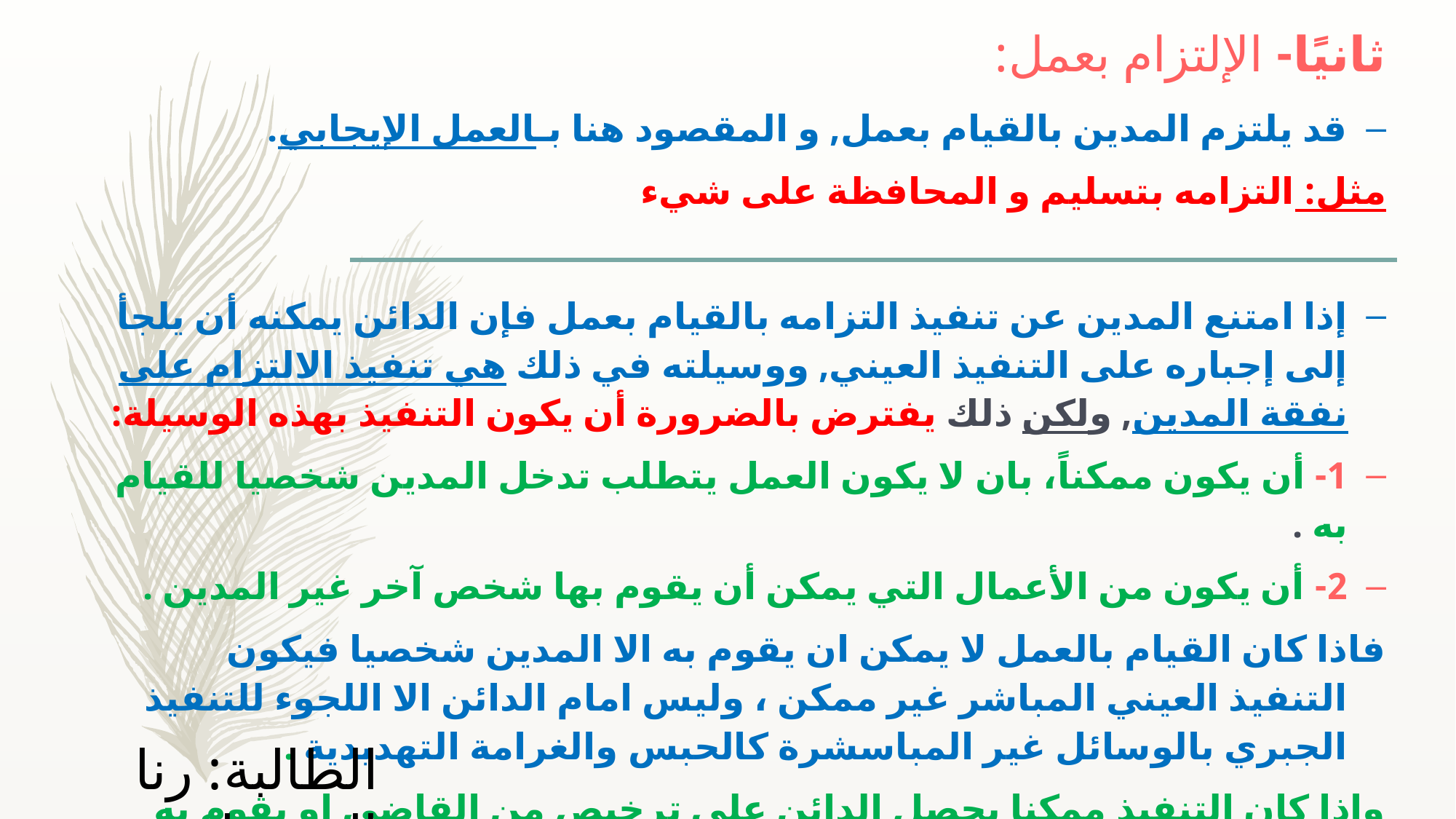

# ثانيًا- الإلتزام بعمل:
قد يلتزم المدين بالقيام بعمل, و المقصود هنا بـالعمل الإيجابي.
مثل: التزامه بتسليم و المحافظة على شيء

إذا امتنع المدين عن تنفيذ التزامه بالقيام بعمل فإن الدائن يمكنه أن يلجأ إلى إجباره على التنفيذ العيني, ووسيلته في ذلك هي تنفيذ الالتزام على نفقة المدين, ولكن ذلك يفترض بالضرورة أن يكون التنفيذ بهذه الوسيلة:
1- أن يكون ممكناً، بان لا يكون العمل يتطلب تدخل المدين شخصيا للقيام به .
2- أن يكون من الأعمال التي يمكن أن يقوم بها شخص آخر غير المدين .
فاذا كان القيام بالعمل لا يمكن ان يقوم به الا المدين شخصيا فيكون التنفيذ العيني المباشر غير ممكن ، وليس امام الدائن الا اللجوء للتنفيذ الجبري بالوسائل غير المباسشرة كالحبس والغرامة التهديدية .
واذا كان التنفيذ ممكنا يحصل الدائن على ترخيص من القاضي او يقوم به الدائن على نفقة المدين في حالة الاستعجال دون ترخيص .
الطالبة: رنا الحميدان